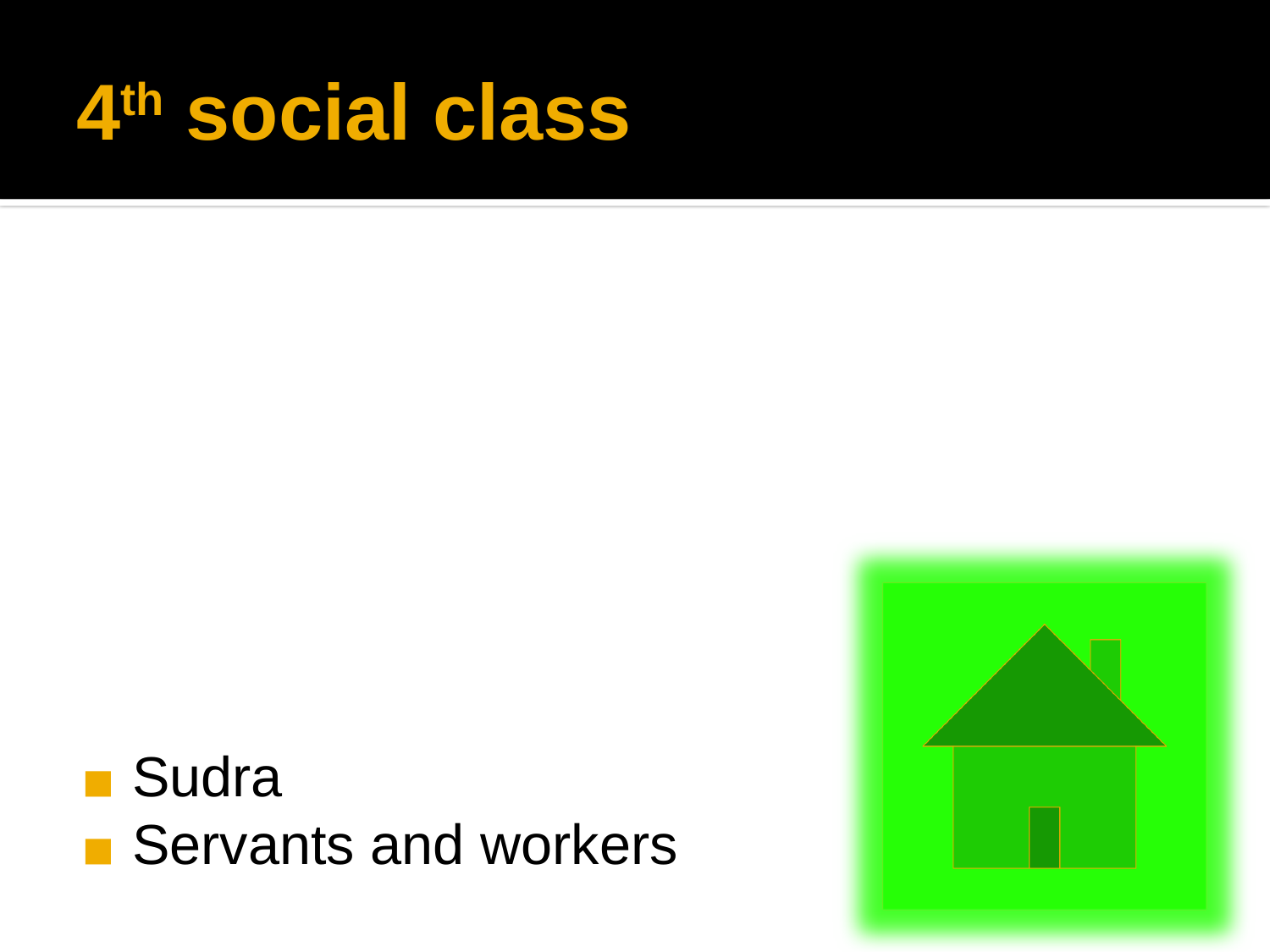

# 4th social class
Sudra
Servants and workers